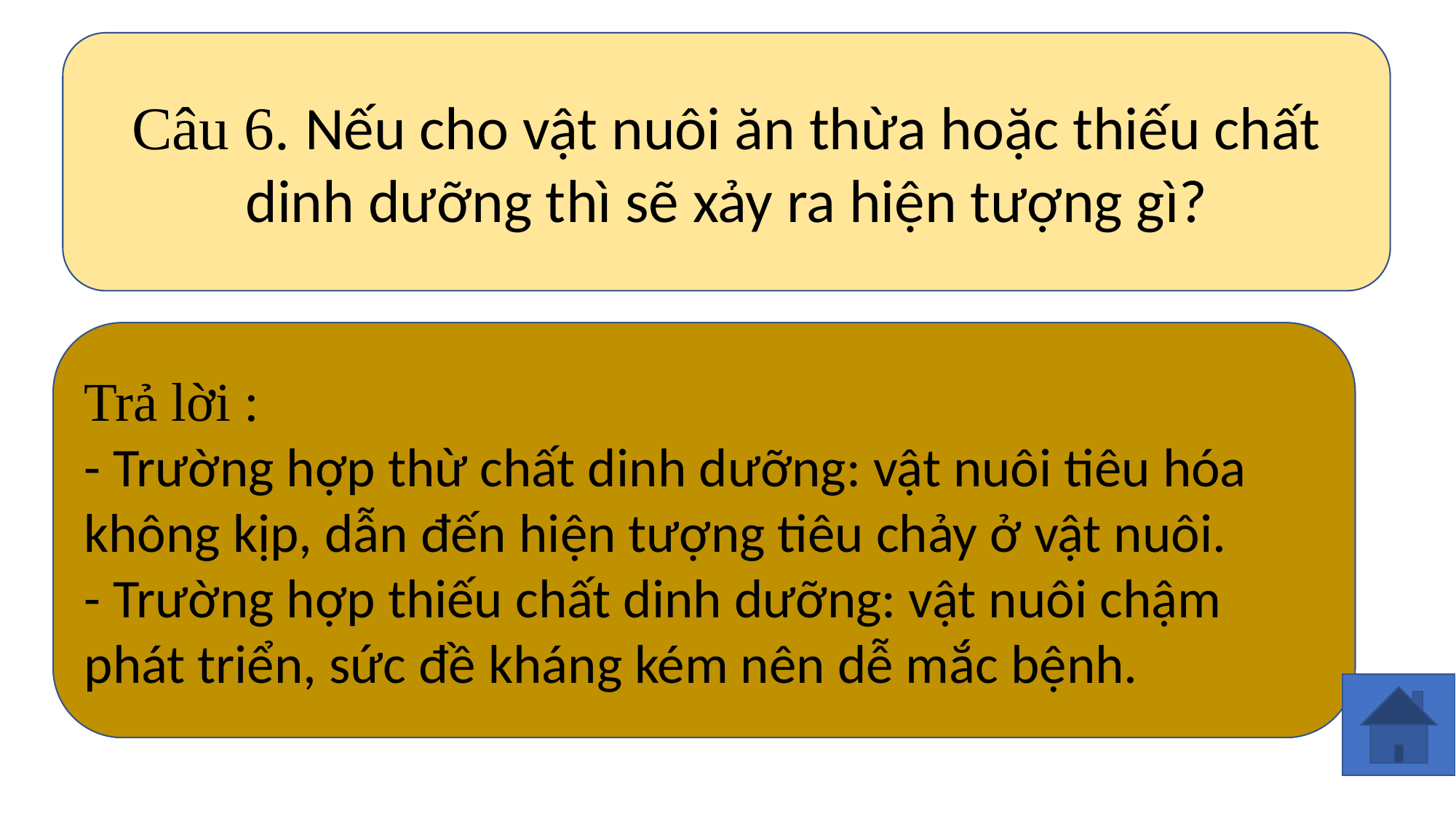

Câu 6. Nếu cho vật nuôi ăn thừa hoặc thiếu chất dinh dưỡng thì sẽ xảy ra hiện tượng gì?
#

Trả lời :
- Trường hợp thừ chất dinh dưỡng: vật nuôi tiêu hóa không kịp, dẫn đến hiện tượng tiêu chảy ở vật nuôi.
- Trường hợp thiếu chất dinh dưỡng: vật nuôi chậm phát triển, sức đề kháng kém nên dễ mắc bệnh.